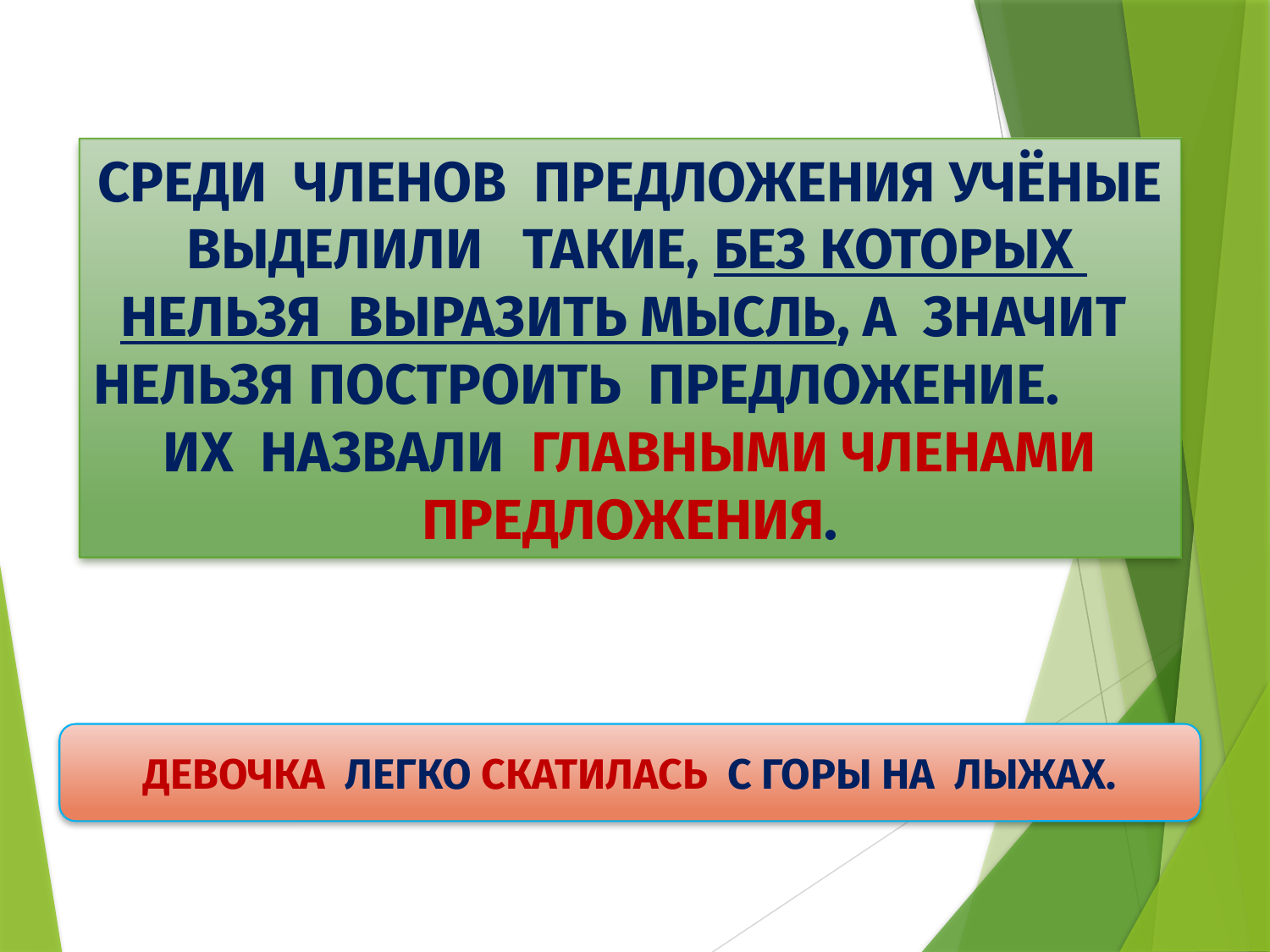

СРЕДИ  ЧЛЕНОВ  ПРЕДЛОЖЕНИЯ УЧЁНЫЕ  ВЫДЕЛИЛИ   ТАКИЕ, БЕЗ КОТОРЫХ  НЕЛЬЗЯ  ВЫРАЗИТЬ МЫСЛЬ, А  ЗНАЧИТ  НЕЛЬЗЯ ПОСТРОИТЬ  ПРЕДЛОЖЕНИЕ.          ИХ  НАЗВАЛИ  ГЛАВНЫМИ ЧЛЕНАМИ  ПРЕДЛОЖЕНИЯ.
ДЕВОЧКА  ЛЕГКО СКАТИЛАСЬ  С ГОРЫ НА  ЛЫЖАХ.